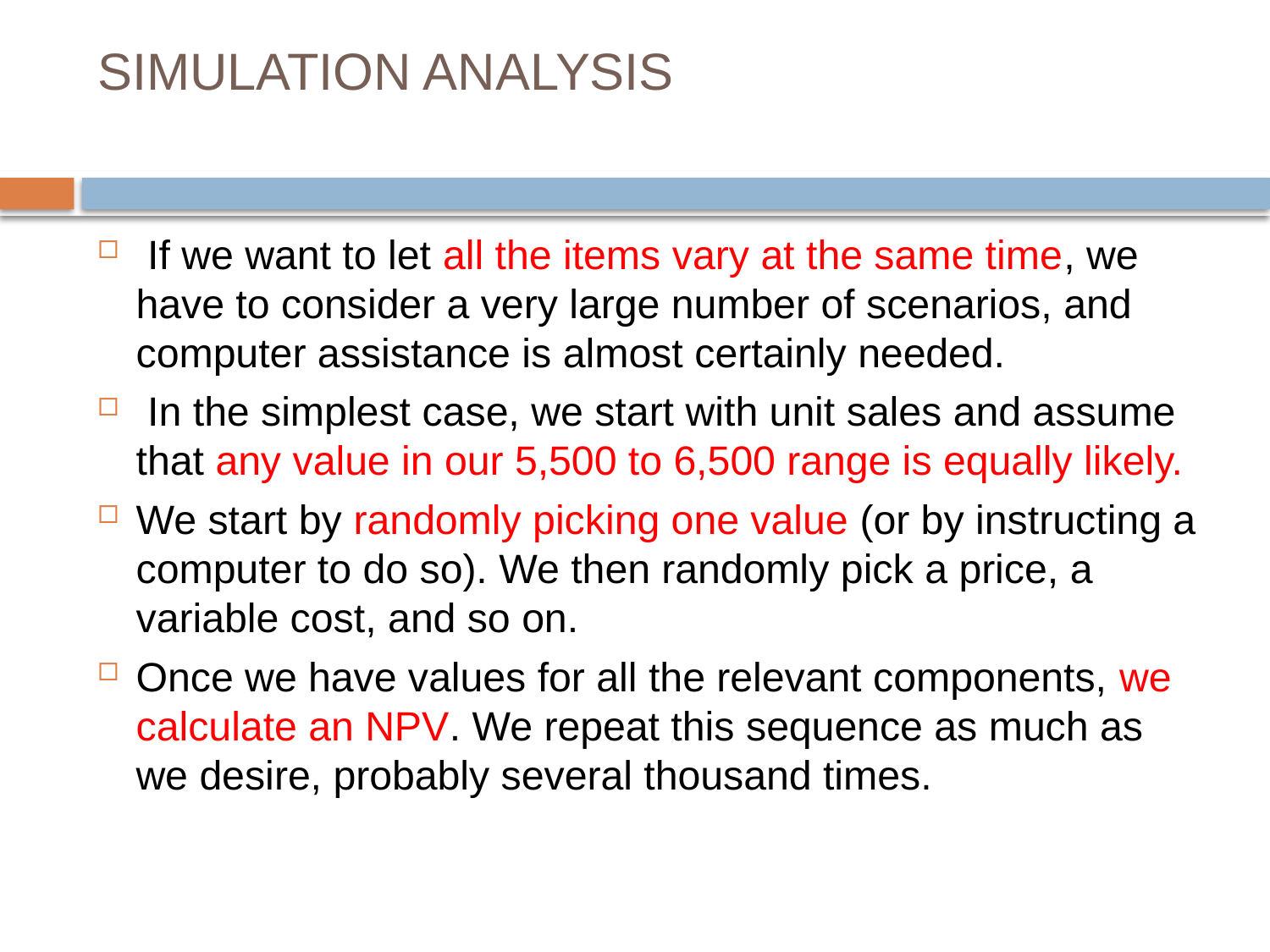

# SIMULATION ANALYSIS
 If we want to let all the items vary at the same time, we have to consider a very large number of scenarios, and computer assistance is almost certainly needed.
 In the simplest case, we start with unit sales and assume that any value in our 5,500 to 6,500 range is equally likely.
We start by randomly picking one value (or by instructing a computer to do so). We then randomly pick a price, a variable cost, and so on.
Once we have values for all the relevant components, we calculate an NPV. We repeat this sequence as much as we desire, probably several thousand times.